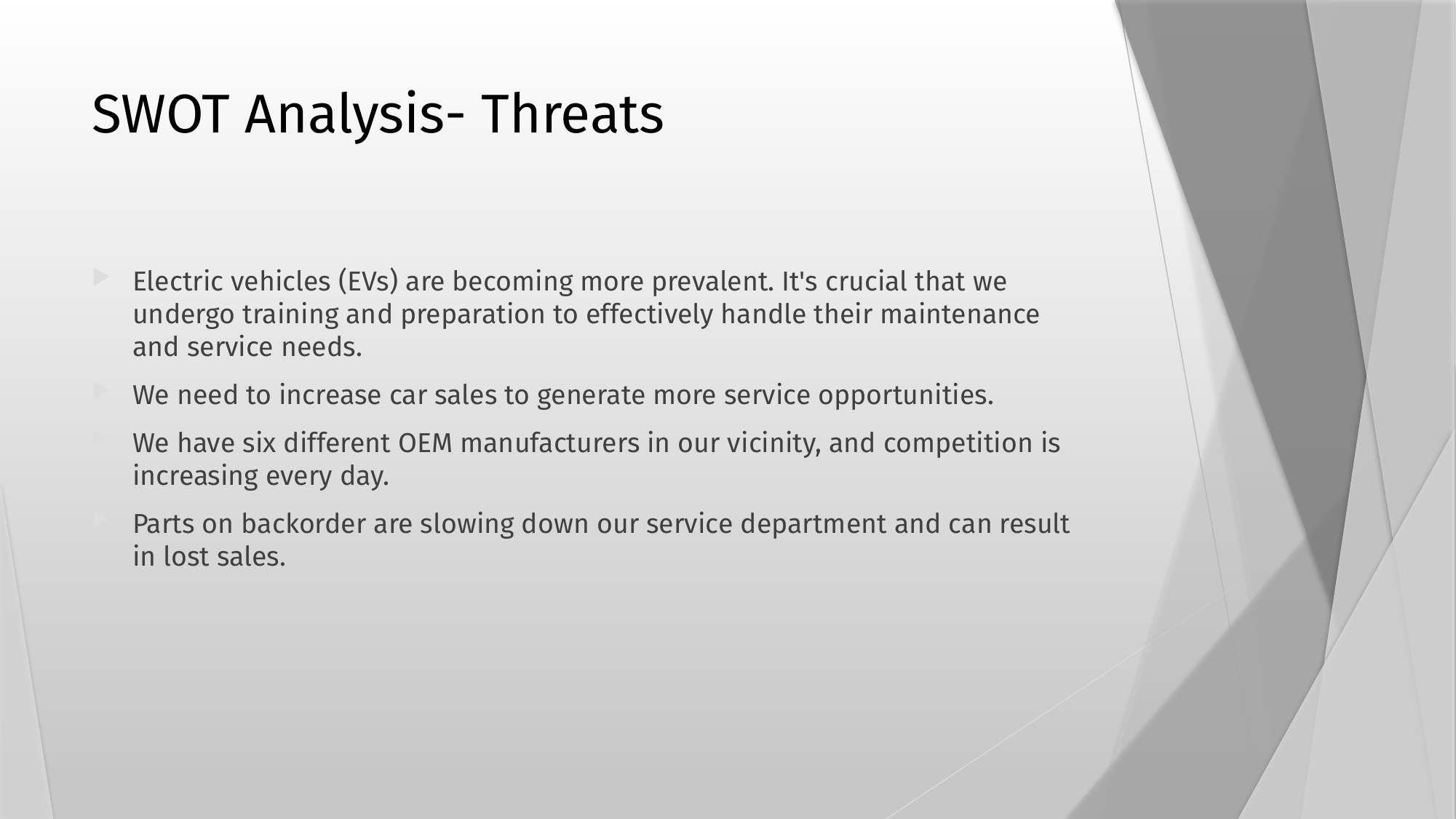

# SWOT Analysis- Threats
Electric vehicles (EVs) are becoming more prevalent. It's crucial that we undergo training and preparation to effectively handle their maintenance and service needs.
We need to increase car sales to generate more service opportunities.
We have six different OEM manufacturers in our vicinity, and competition is increasing every day.
Parts on backorder are slowing down our service department and can result in lost sales.